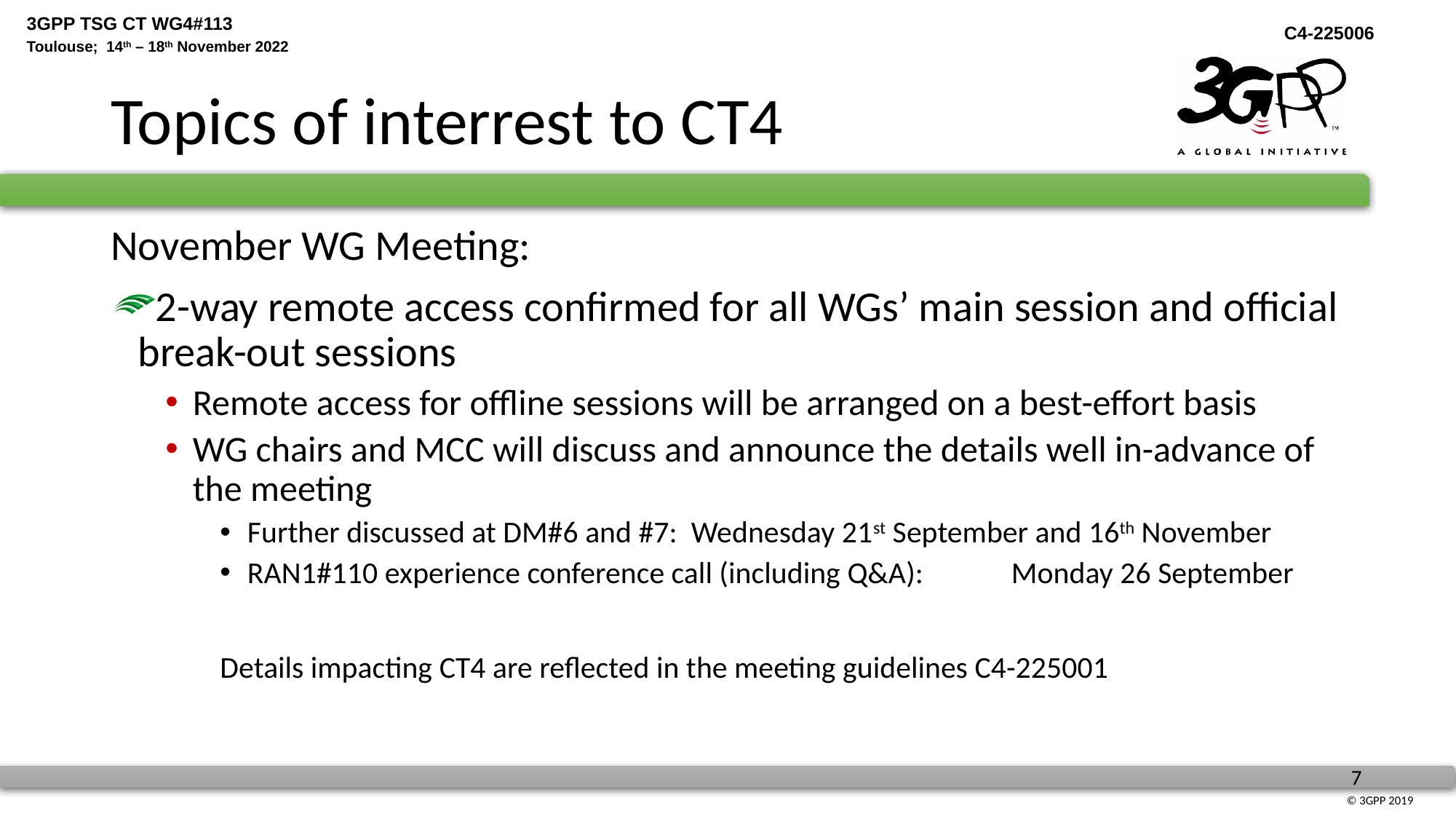

# Topics of interrest to CT4
November WG Meeting:
2-way remote access confirmed for all WGs’ main session and official break-out sessions
Remote access for offline sessions will be arranged on a best-effort basis
WG chairs and MCC will discuss and announce the details well in-advance of the meeting
Further discussed at DM#6 and #7:  Wednesday 21st September and 16th November
RAN1#110 experience conference call (including Q&A):	Monday 26 September

Details impacting CT4 are reflected in the meeting guidelines C4-225001